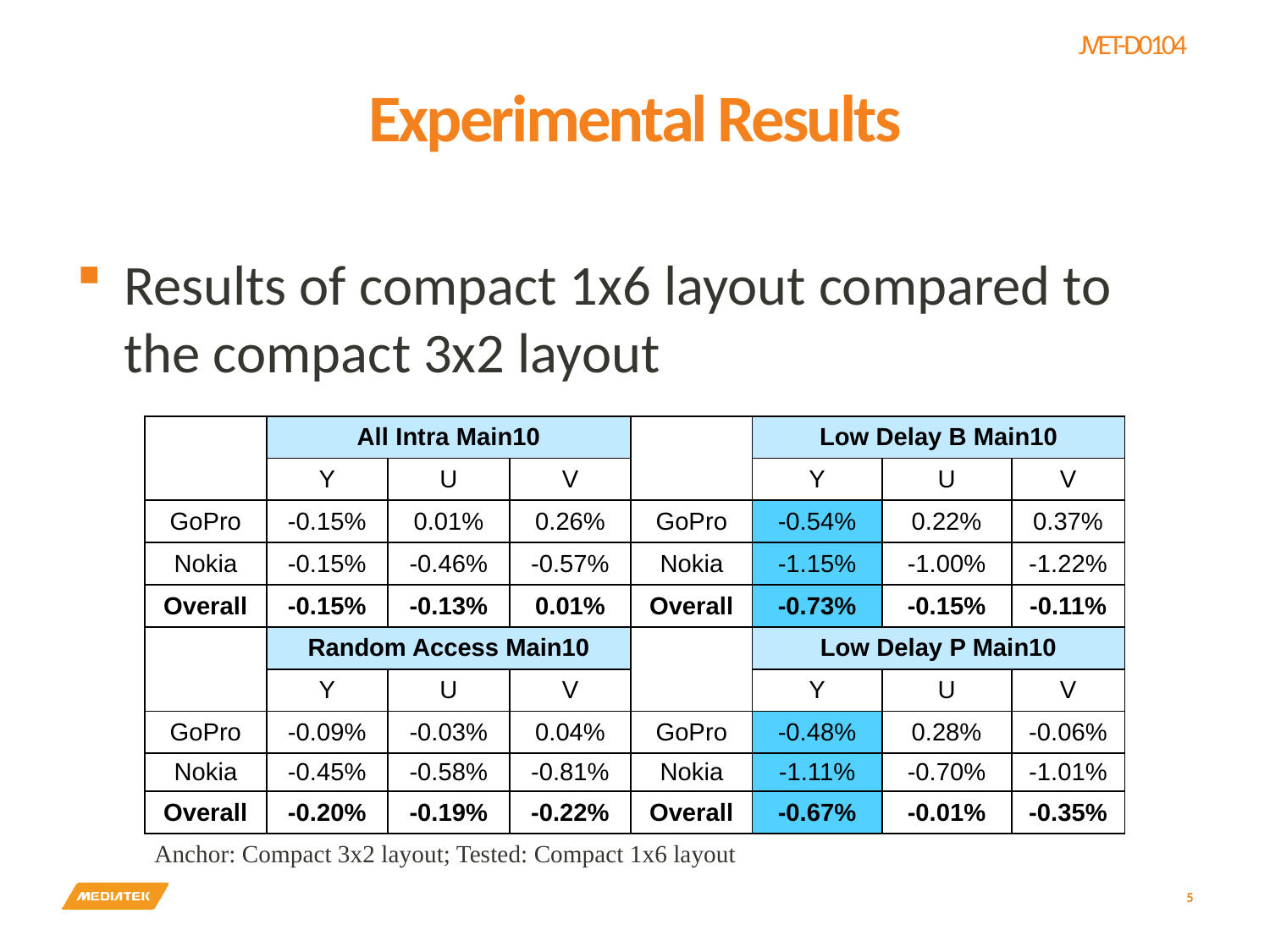

# Experimental Results
Results of compact 1x6 layout compared to the compact 3x2 layout
|  | All Intra Main10 |  |  |  | Low Delay B Main10 |  |  |
| --- | --- | --- | --- | --- | --- | --- | --- |
|  | Y | U | V |  | Y | U | V |
| GoPro | -0.15% | 0.01% | 0.26% | GoPro | -0.54% | 0.22% | 0.37% |
| Nokia | -0.15% | -0.46% | -0.57% | Nokia | -1.15% | -1.00% | -1.22% |
| Overall | -0.15% | -0.13% | 0.01% | Overall | -0.73% | -0.15% | -0.11% |
|  | Random Access Main10 |  |  |  | Low Delay P Main10 |  |  |
|  | Y | U | V |  | Y | U | V |
| GoPro | -0.09% | -0.03% | 0.04% | GoPro | -0.48% | 0.28% | -0.06% |
| Nokia | -0.45% | -0.58% | -0.81% | Nokia | -1.11% | -0.70% | -1.01% |
| Overall | -0.20% | -0.19% | -0.22% | Overall | -0.67% | -0.01% | -0.35% |
| Anchor: Compact 3x2 layout; Tested: Compact 1x6 layout |  |  |  |  |  |  |  |
5